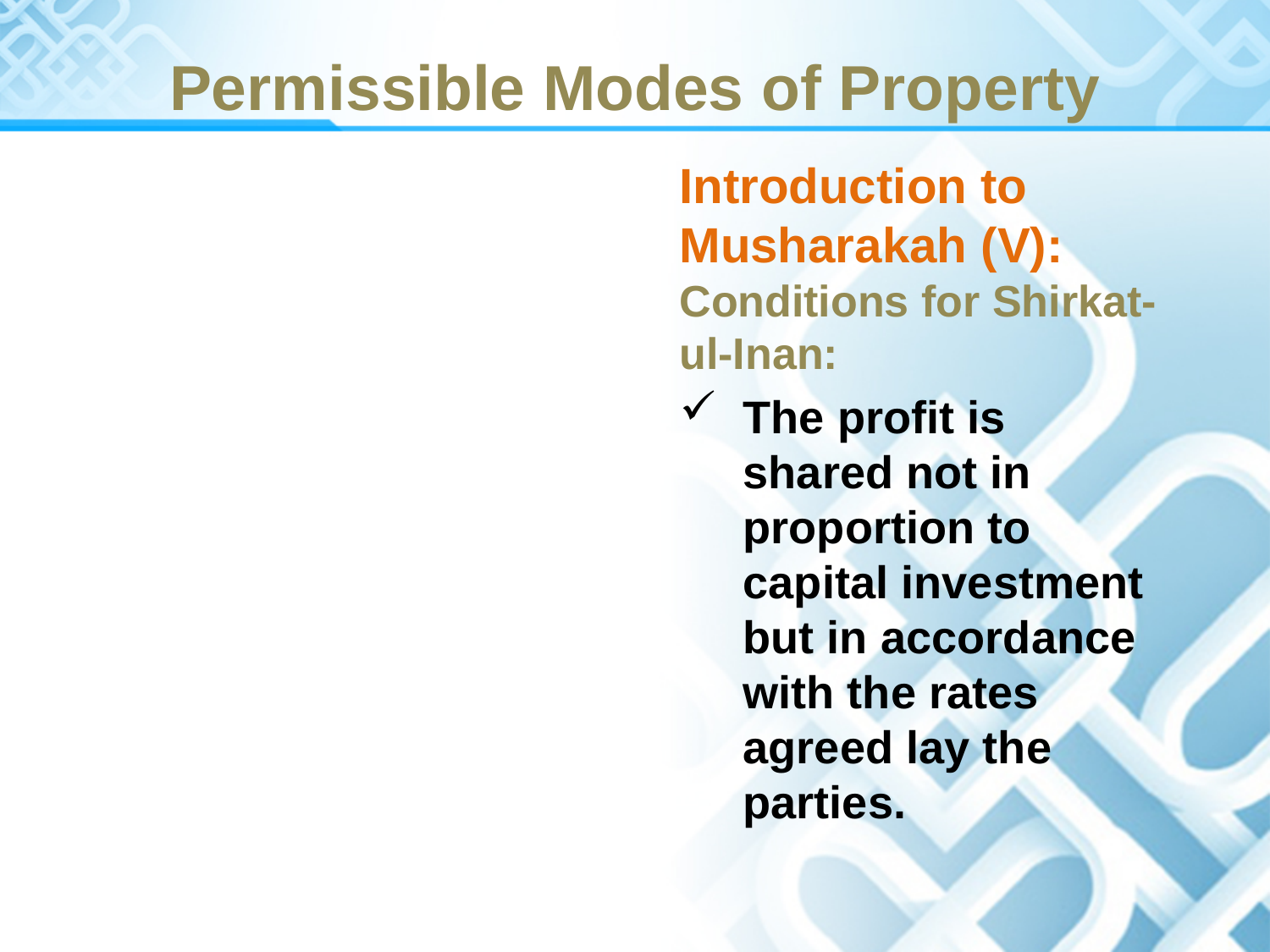

Permissible Modes of Property
Introduction to Musharakah (V): Conditions for Shirkat-ul-Inan:
The profit is shared not in proportion to capital investment but in accordance with the rates agreed lay the parties.